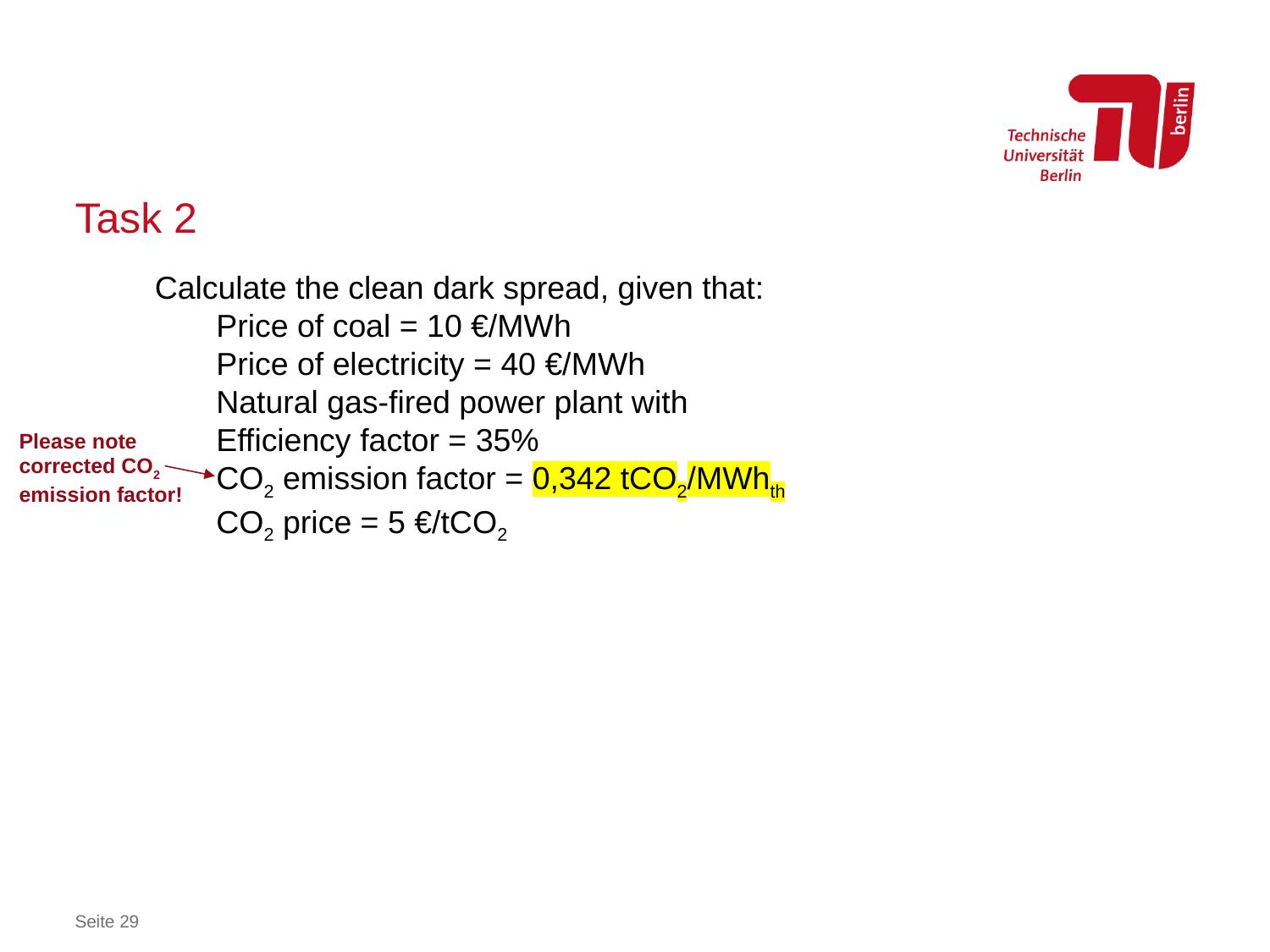

# Task 2
Calculate the clean dark spread, given that:
Price of coal = 10 €/MWh
Price of electricity = 40 €/MWh
Natural gas-fired power plant with
Efficiency factor = 35%
CO2 emission factor = 0,342 tCO2/MWhth
CO2 price = 5 €/tCO2

Please note corrected CO2 emission factor!
Seite 29